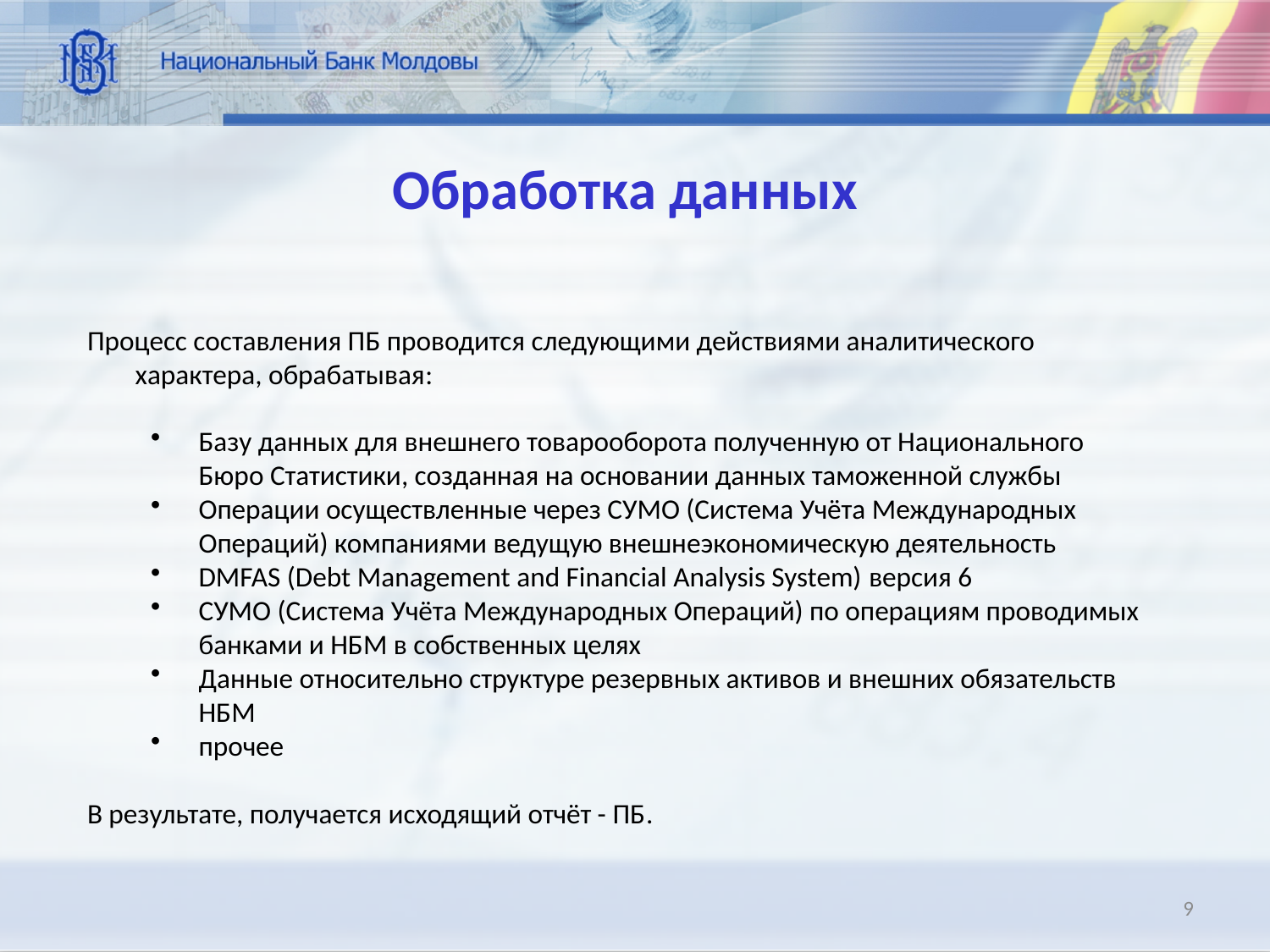

Обработка данных
Процесс составления ПБ проводится следующими действиями аналитического характера, обрабатывая:

Базу данных для внешнего товарооборота полученную от Национального Бюро Статистики, созданная на основании данных таможенной службы
Операции осуществленные через СУМО (Система Учёта Международных Операций) компаниями ведущую внешнеэкономическую деятельность
DMFAS (Debt Management and Financial Analysis System) версия 6
СУМО (Система Учёта Международных Операций) по операциям проводимых банками и НБМ в собственных целях
Данные относительно структуре резервных активов и внешних обязательств НБМ
прочее

В результате, получается исходящий отчёт - ПБ.
9